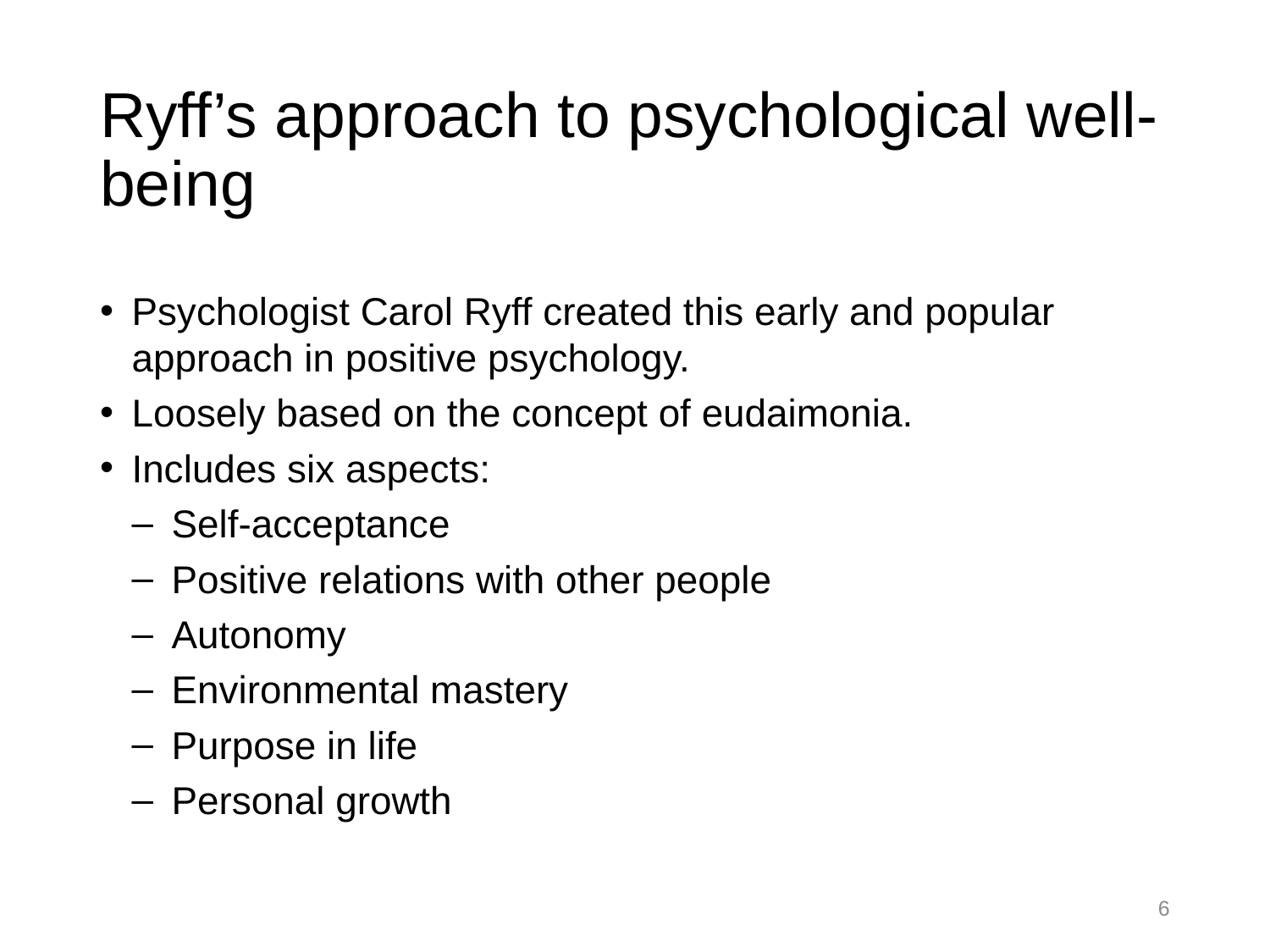

# Ryff’s approach to psychological well-being
Psychologist Carol Ryff created this early and popular approach in positive psychology.
Loosely based on the concept of eudaimonia.
Includes six aspects:
Self-acceptance
Positive relations with other people
Autonomy
Environmental mastery
Purpose in life
Personal growth
6